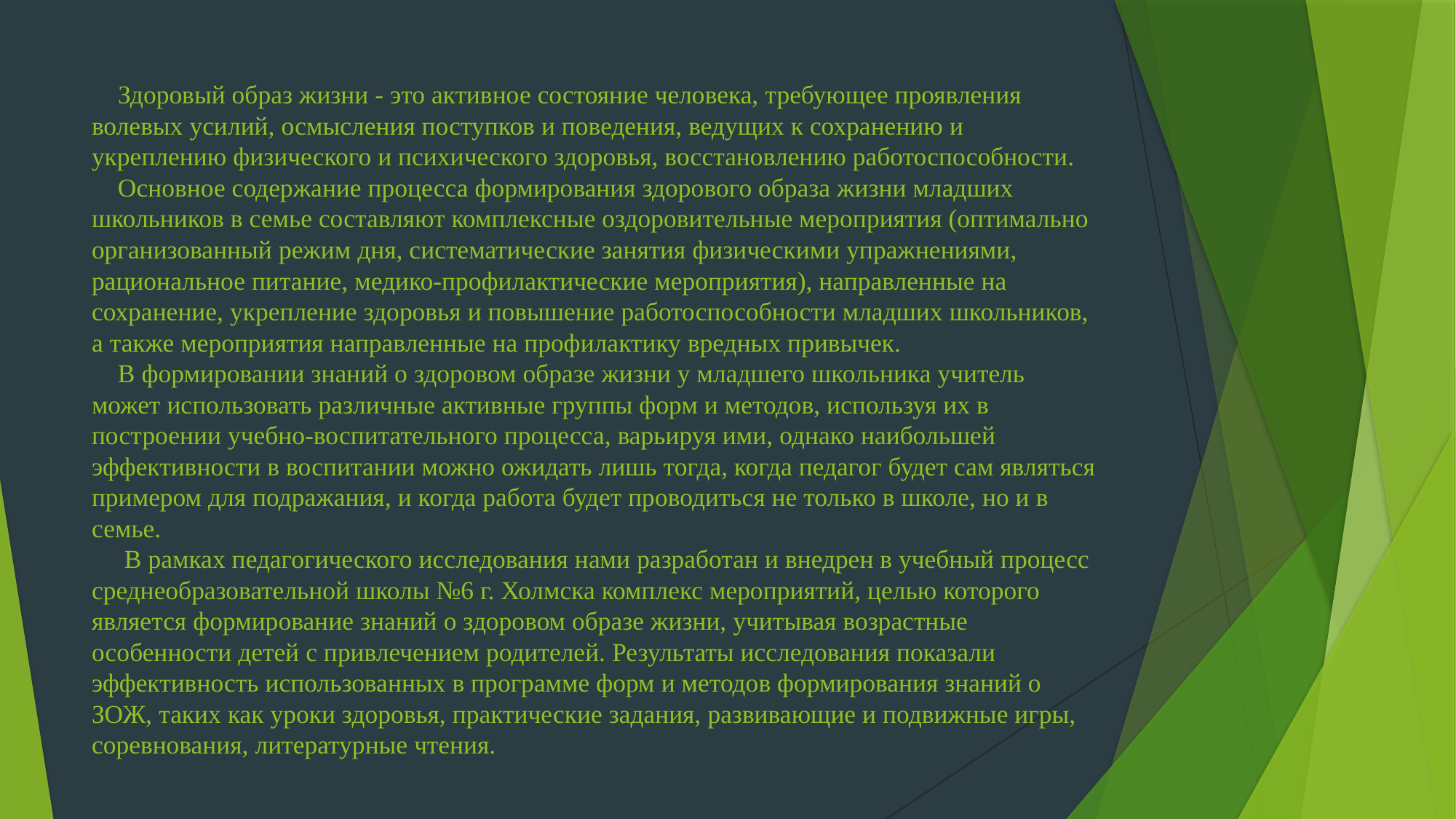

# Здоровый образ жизни - это активное состояние человека, требующее проявления волевых усилий, осмысления поступков и поведения, ведущих к сохранению и укреплению физического и психического здоровья, восстановлению работоспособности. Основное содержание процесса формирования здорового образа жизни младших школьников в семье составляют комплексные оздоровительные мероприятия (оптимально организованный режим дня, систематические занятия физическими упражнениями, рациональное питание, медико-профилактические мероприятия), направленные на сохранение, укрепление здоровья и повышение работоспособности младших школьников, а также мероприятия направленные на профилактику вредных привычек. В формировании знаний о здоровом образе жизни у младшего школьника учитель может использовать различные активные группы форм и методов, используя их в построении учебно-воспитательного процесса, варьируя ими, однако наибольшей эффективности в воспитании можно ожидать лишь тогда, когда педагог будет сам являться примером для подражания, и когда работа будет проводиться не только в школе, но и в семье. В рамках педагогического исследования нами разработан и внедрен в учебный процесс среднеобразовательной школы №6 г. Холмска комплекс мероприятий, целью которого является формирование знаний о здоровом образе жизни, учитывая возрастные особенности детей с привлечением родителей. Результаты исследования показали эффективность использованных в программе форм и методов формирования знаний о ЗОЖ, таких как уроки здоровья, практические задания, развивающие и подвижные игры, соревнования, литературные чтения.